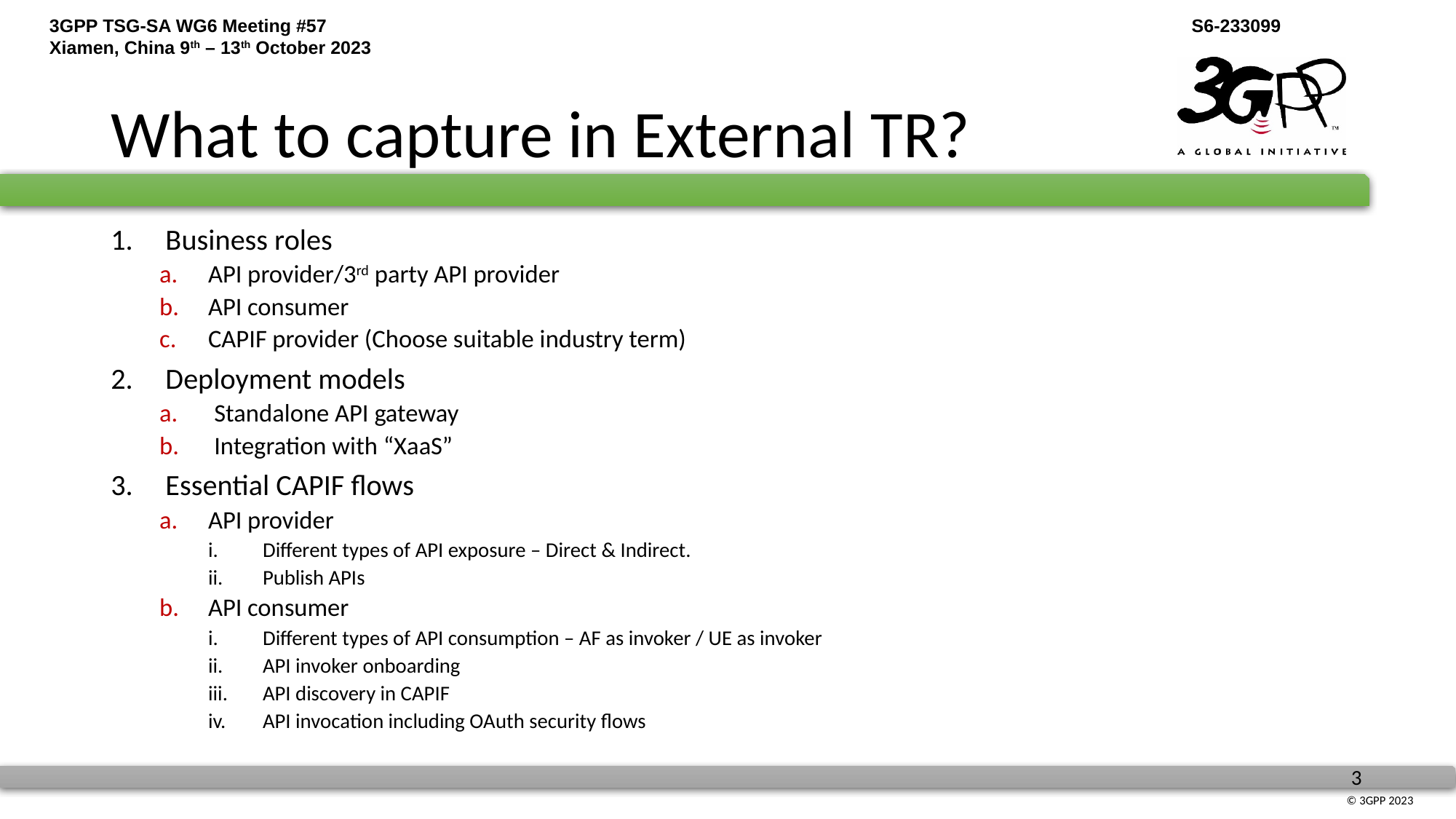

# What to capture in External TR?
Business roles
API provider/3rd party API provider
API consumer
CAPIF provider (Choose suitable industry term)
Deployment models
Standalone API gateway
Integration with “XaaS”
Essential CAPIF flows
API provider
Different types of API exposure – Direct & Indirect.
Publish APIs
API consumer
Different types of API consumption – AF as invoker / UE as invoker
API invoker onboarding
API discovery in CAPIF
API invocation including OAuth security flows